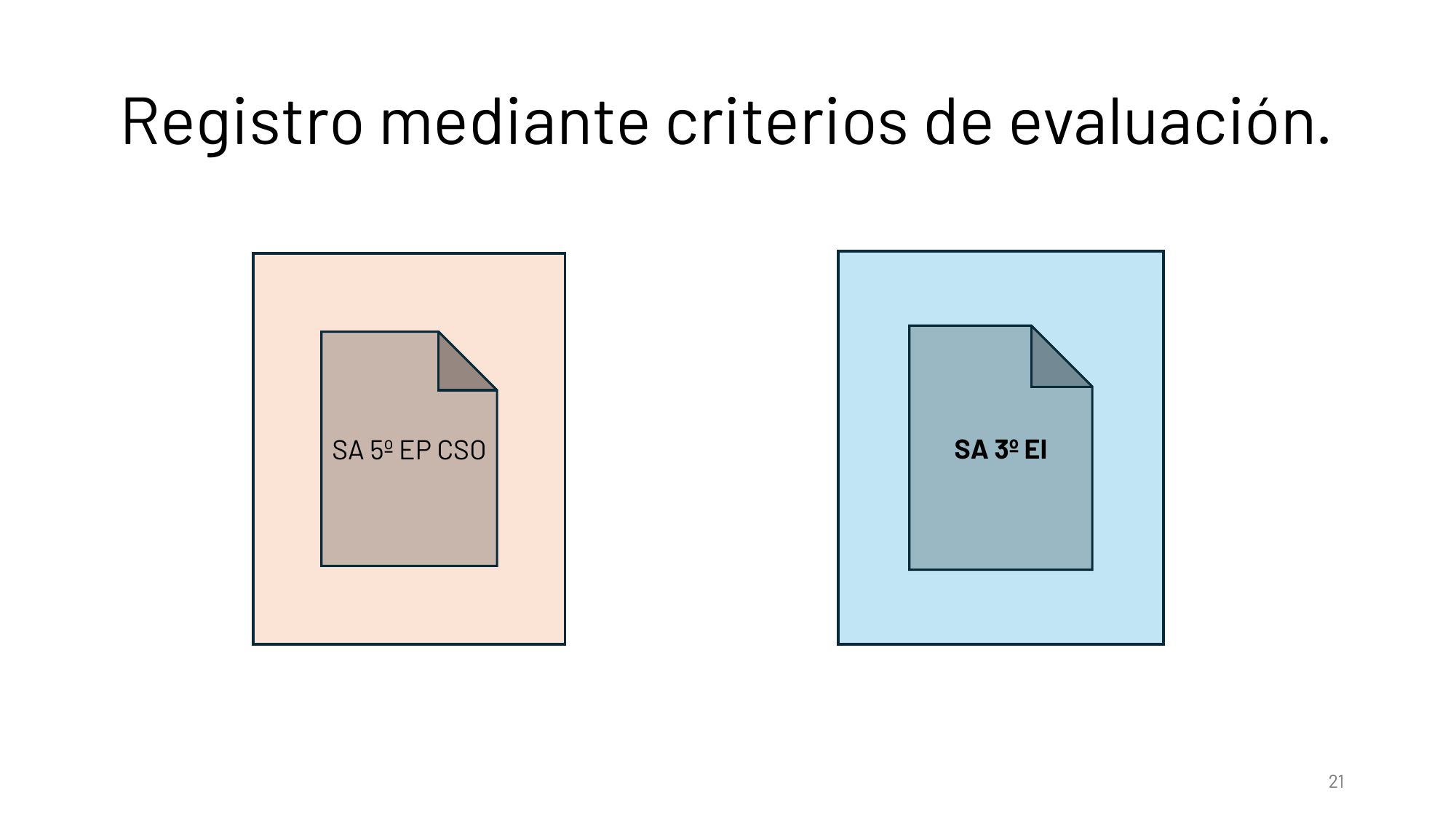

# Registro mediante criterios de evaluación.
SA 3º EI
SA 5º EP CSO
21